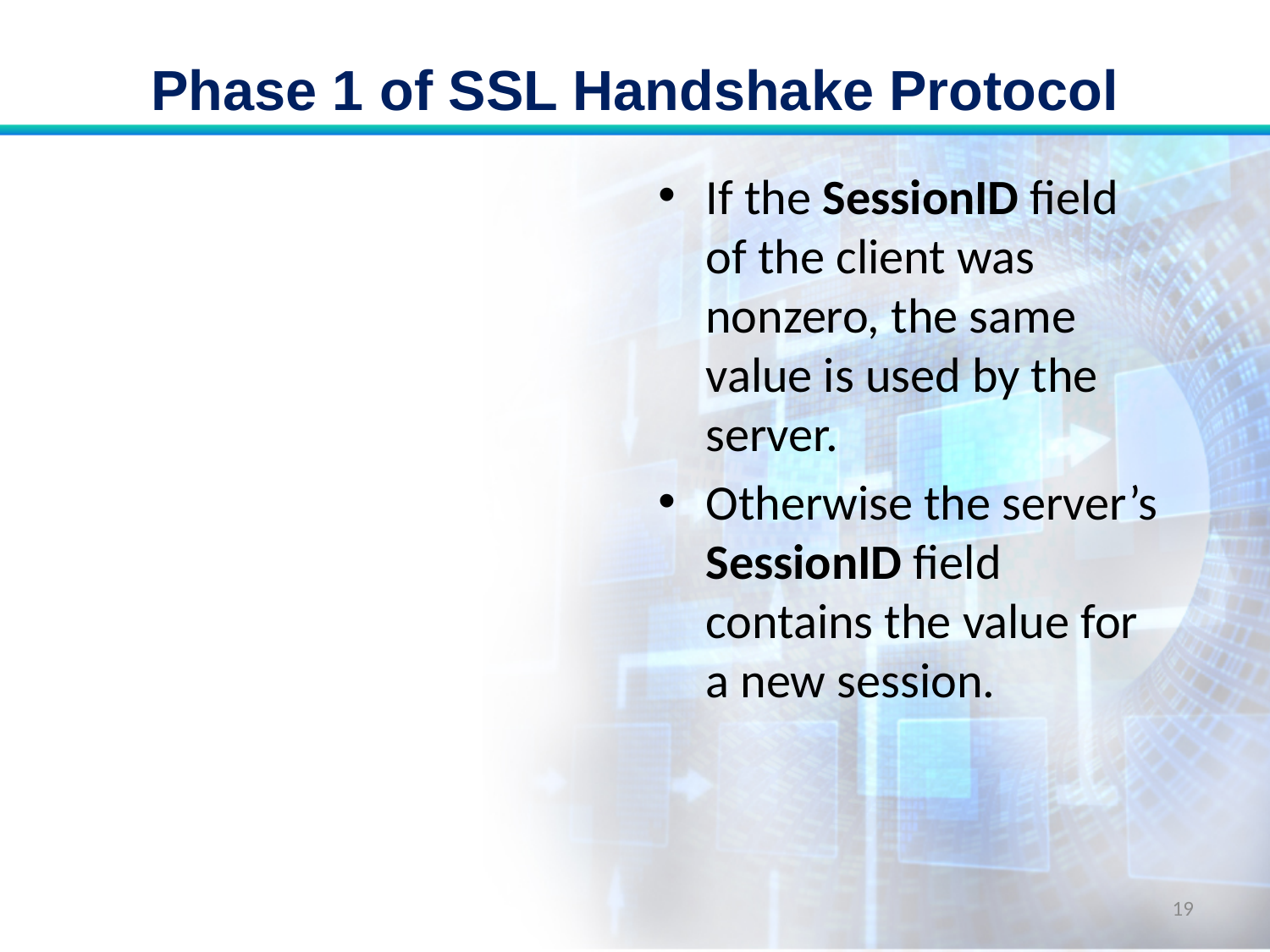

# Phase 1 of SSL Handshake Protocol
If the SessionID field of the client was nonzero, the same value is used by the server.
Otherwise the server’s SessionID field contains the value for a new session.
19